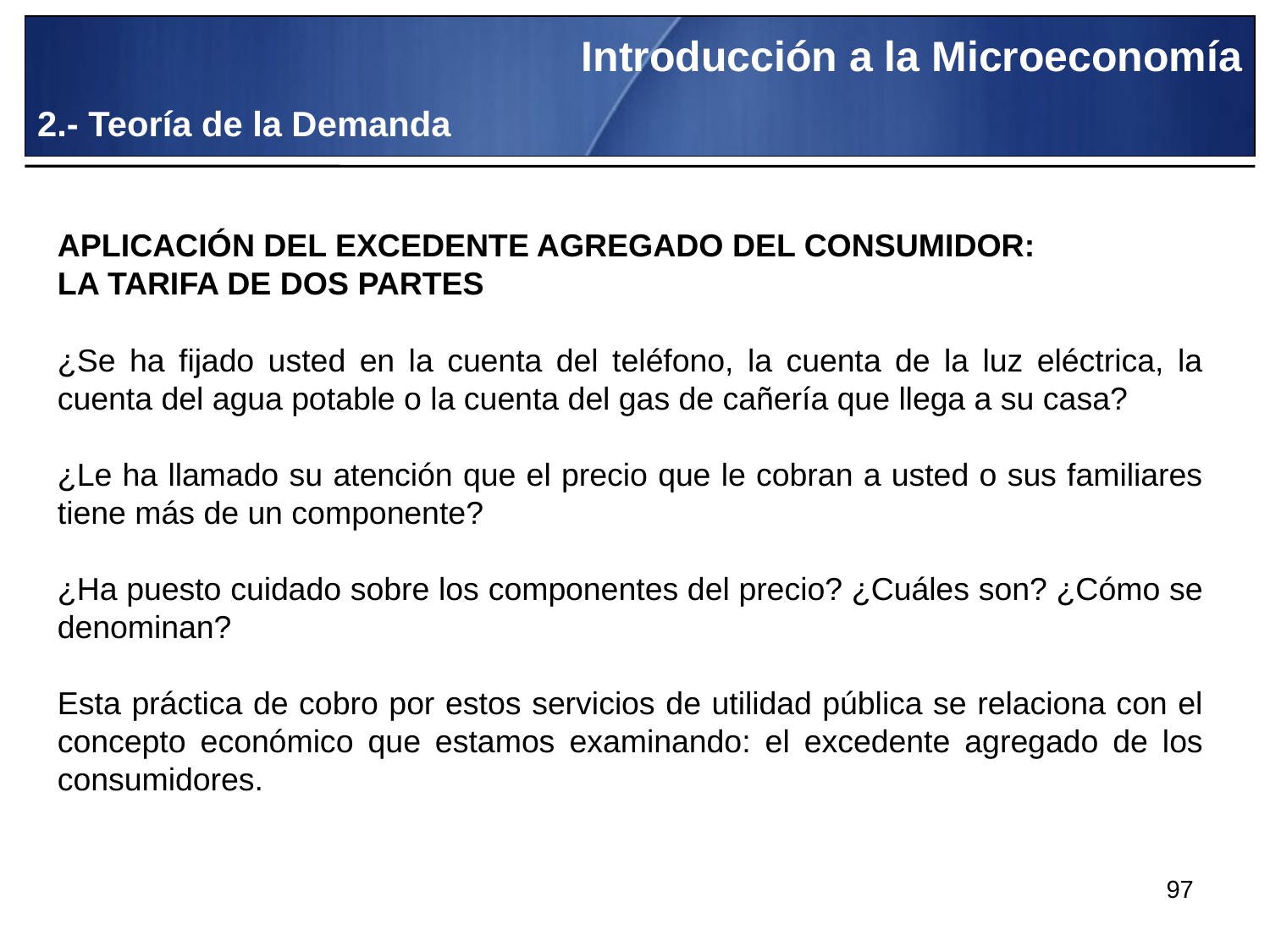

Introducción a la Microeconomía
2.- Teoría de la Demanda

APLICACIÓN DEL EXCEDENTE AGREGADO DEL CONSUMIDOR:
LA TARIFA DE DOS PARTES
¿Se ha fijado usted en la cuenta del teléfono, la cuenta de la luz eléctrica, la cuenta del agua potable o la cuenta del gas de cañería que llega a su casa?

¿Le ha llamado su atención que el precio que le cobran a usted o sus familiares tiene más de un componente?

¿Ha puesto cuidado sobre los componentes del precio? ¿Cuáles son? ¿Cómo se denominan?

Esta práctica de cobro por estos servicios de utilidad pública se relaciona con el concepto económico que estamos examinando: el excedente agregado de los consumidores.
97